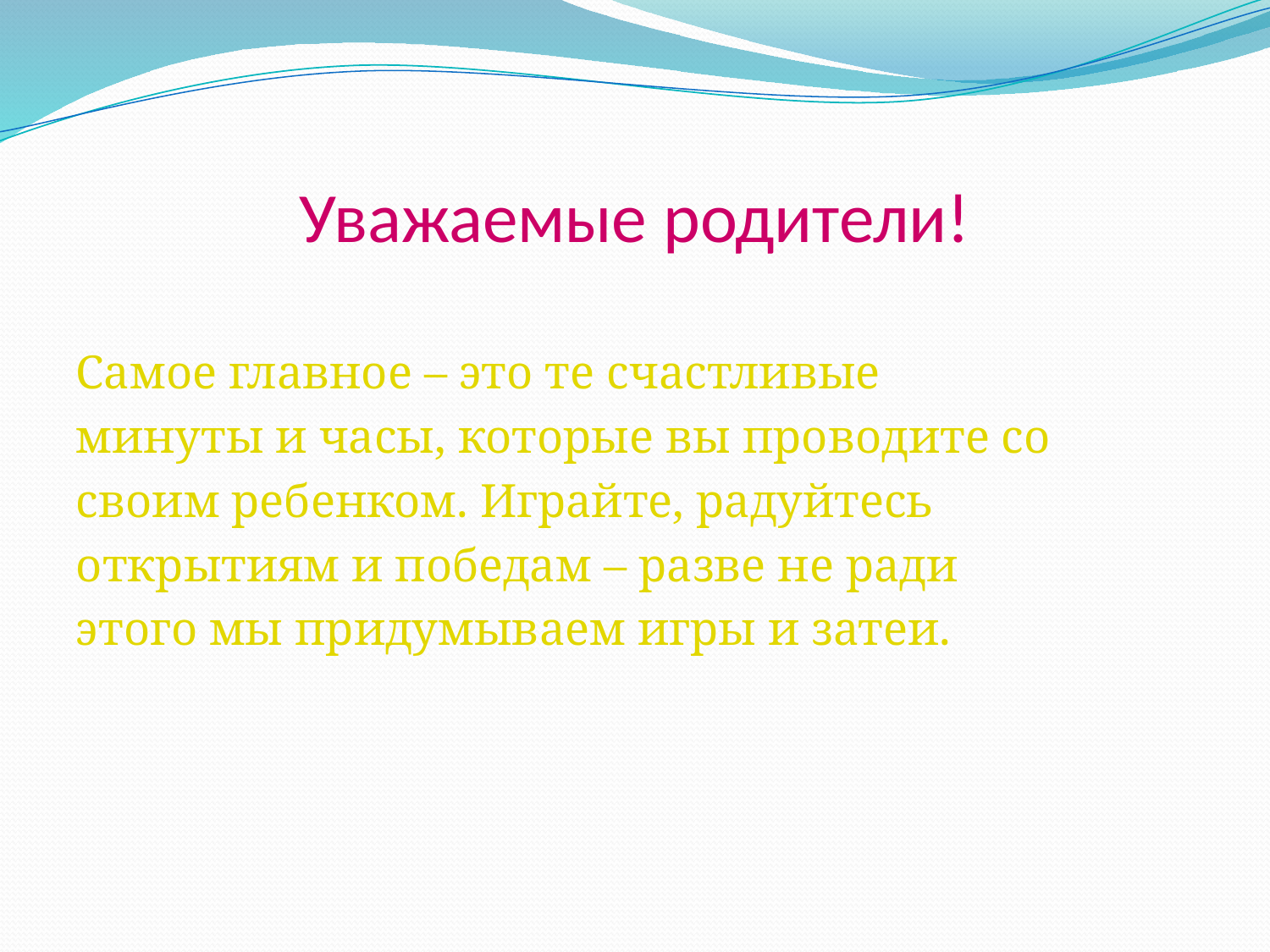

# Уважаемые родители!

Самое главное – это те счастливые
минуты и часы, которые вы проводите со
своим ребенком. Играйте, радуйтесь
открытиям и победам – разве не ради
этого мы придумываем игры и затеи.